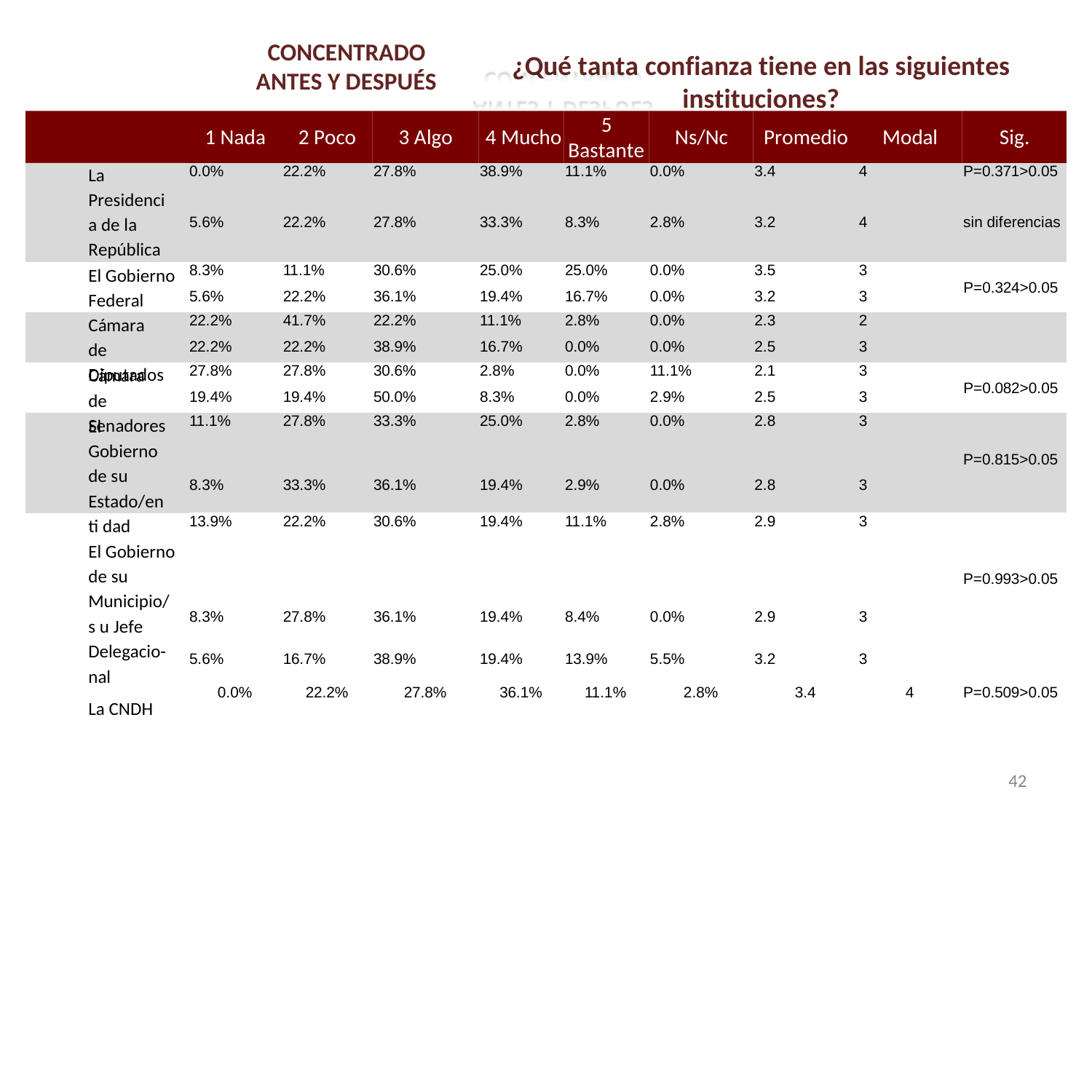

Creencias y religión
CONCENTRADO
ANTES Y DESPUÉS
# ¿Qué tanta confianza tiene en las siguientes instituciones?

5
Bastante

1 Nada
2 Poco
3 Algo
4 Mucho
Ns/Nc
Promedio
Modal
Sig.
La Presidencia de la República

| 0.0% | 22.2% | 27.8% | 38.9% | 11.1% | 0.0% | 3.4 |  | 4 |  | P=0.371>0.05 |
| --- | --- | --- | --- | --- | --- | --- | --- | --- | --- | --- |
| 5.6% | 22.2% | 27.8% | 33.3% | 8.3% | 2.8% | 3.2 |  | 4 |  | sin diferencias |
| 8.3% | 11.1% | 30.6% | 25.0% | 25.0% | 0.0% | 3.5 |  | 3 |  |  |
| 5.6% | 22.2% | 36.1% | 19.4% | 16.7% | 0.0% | 3.2 |  | 3 |  |  |
| 22.2% | 41.7% | 22.2% | 11.1% | 2.8% | 0.0% | 2.3 |  | 2 |  |  |
| 22.2% | 22.2% | 38.9% | 16.7% | 0.0% | 0.0% | 2.5 |  | 3 |  |  |
| 27.8% | 27.8% | 30.6% | 2.8% | 0.0% | 11.1% | 2.1 |  | 3 |  |  |
| 19.4% | 19.4% | 50.0% | 8.3% | 0.0% | 2.9% | 2.5 |  | 3 |  |  |
| 11.1% | 27.8% | 33.3% | 25.0% | 2.8% | 0.0% | 2.8 |  | 3 |  |  |
|  |  |  |  |  |  |  |  |  |  | P=0.815>0.05 |
| 8.3% | 33.3% | 36.1% | 19.4% | 2.9% | 0.0% | 2.8 |  | 3 |  |  |
| 13.9% | 22.2% | 30.6% | 19.4% | 11.1% | 2.8% | 2.9 |  | 3 |  |  |
|  |  |  |  |  |  |  |  |  |  | P=0.993>0.05 |
| 8.3% | 27.8% | 36.1% | 19.4% | 8.4% | 0.0% | 2.9 |  | 3 |  |  |
| 5.6% | 16.7% | 38.9% | 19.4% | 13.9% | 5.5% | 3.2 |  | 3 |  |  |
| 0.0% | 22.2% | 27.8% | 36.1% | 11.1% | 2.8% |  | 3.4 |  | 4 | P=0.509>0.05 |
El Gobierno
Federal
P=0.324>0.05
Cámara de Diputados

P=0.427>0.05
Cámara de Senadores
P=0.082>0.05
El Gobierno de su Estado/enti dad
El Gobierno de su Municipio/s u Jefe Delegacio- nal

La CNDH

42